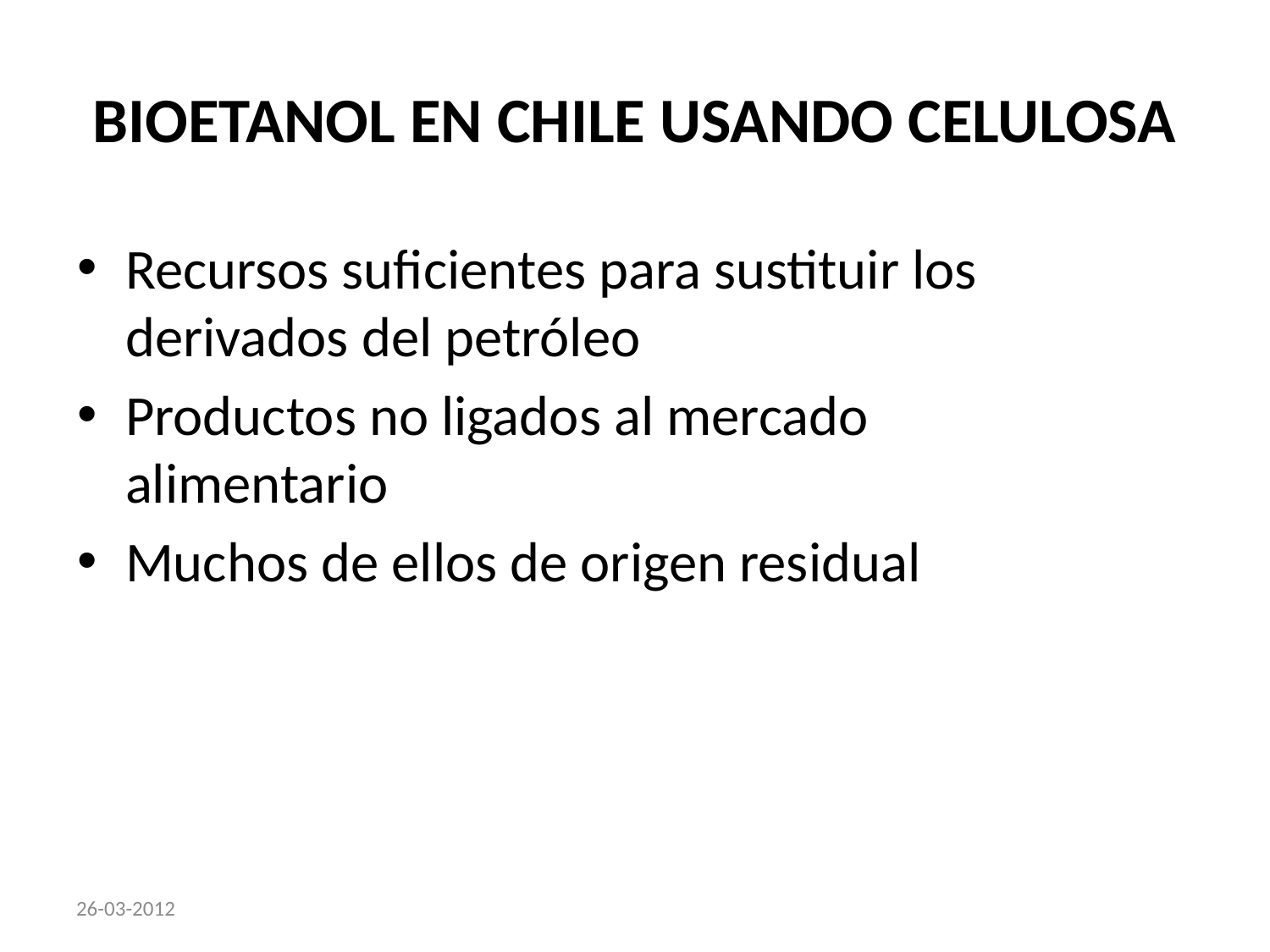

BIOETANOL EN CHILE USANDO CELULOSA
Recursos suficientes para sustituir los derivados del petróleo
Productos no ligados al mercado alimentario
Muchos de ellos de origen residual

26-03-2012